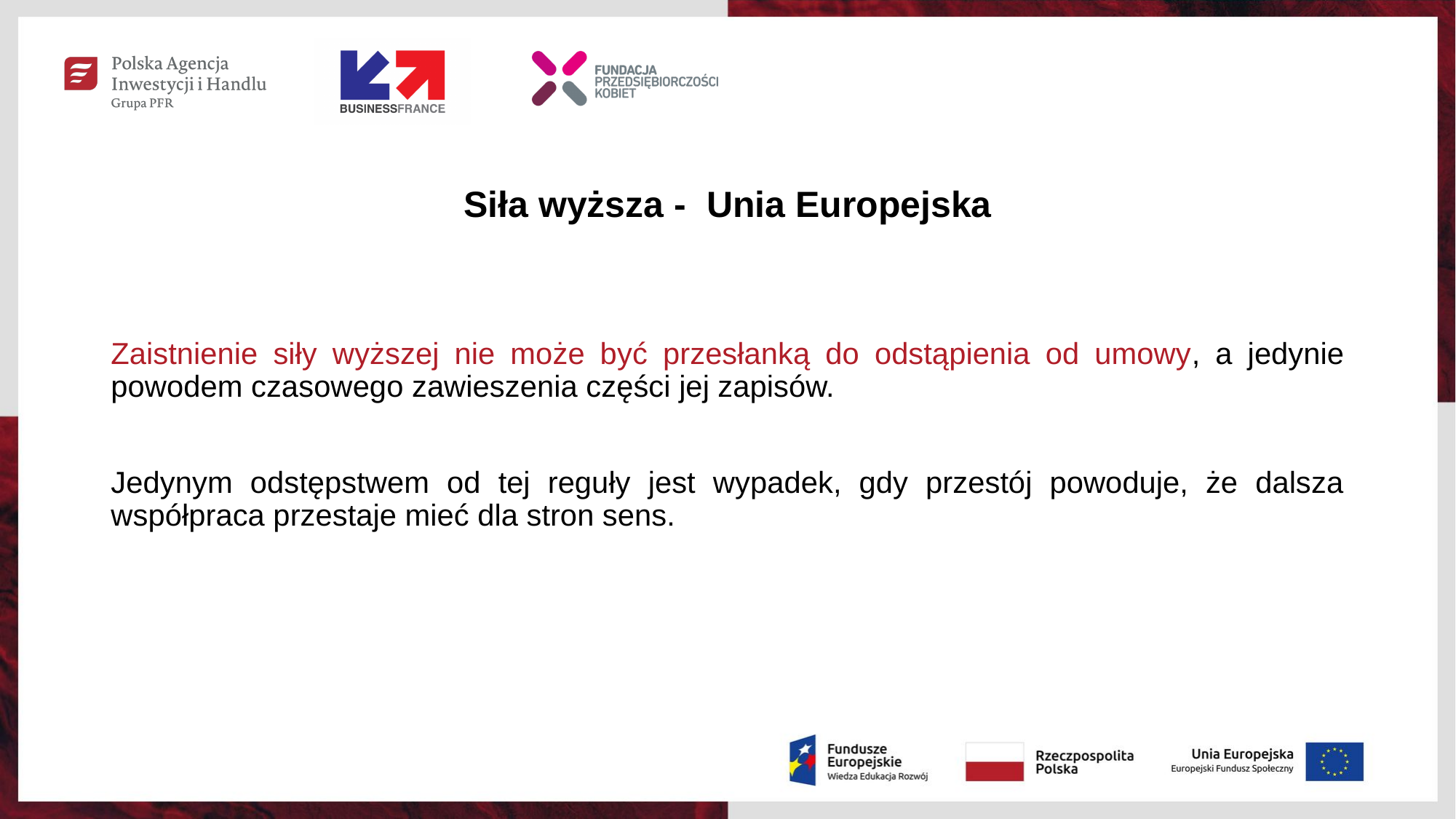

# Siła wyższa -  Unia Europejska
Zaistnienie siły wyższej nie może być przesłanką do odstąpienia od umowy, a jedynie powodem czasowego zawieszenia części jej zapisów.

Jedynym odstępstwem od tej reguły jest wypadek, gdy przestój powoduje, że dalsza współpraca przestaje mieć dla stron sens.